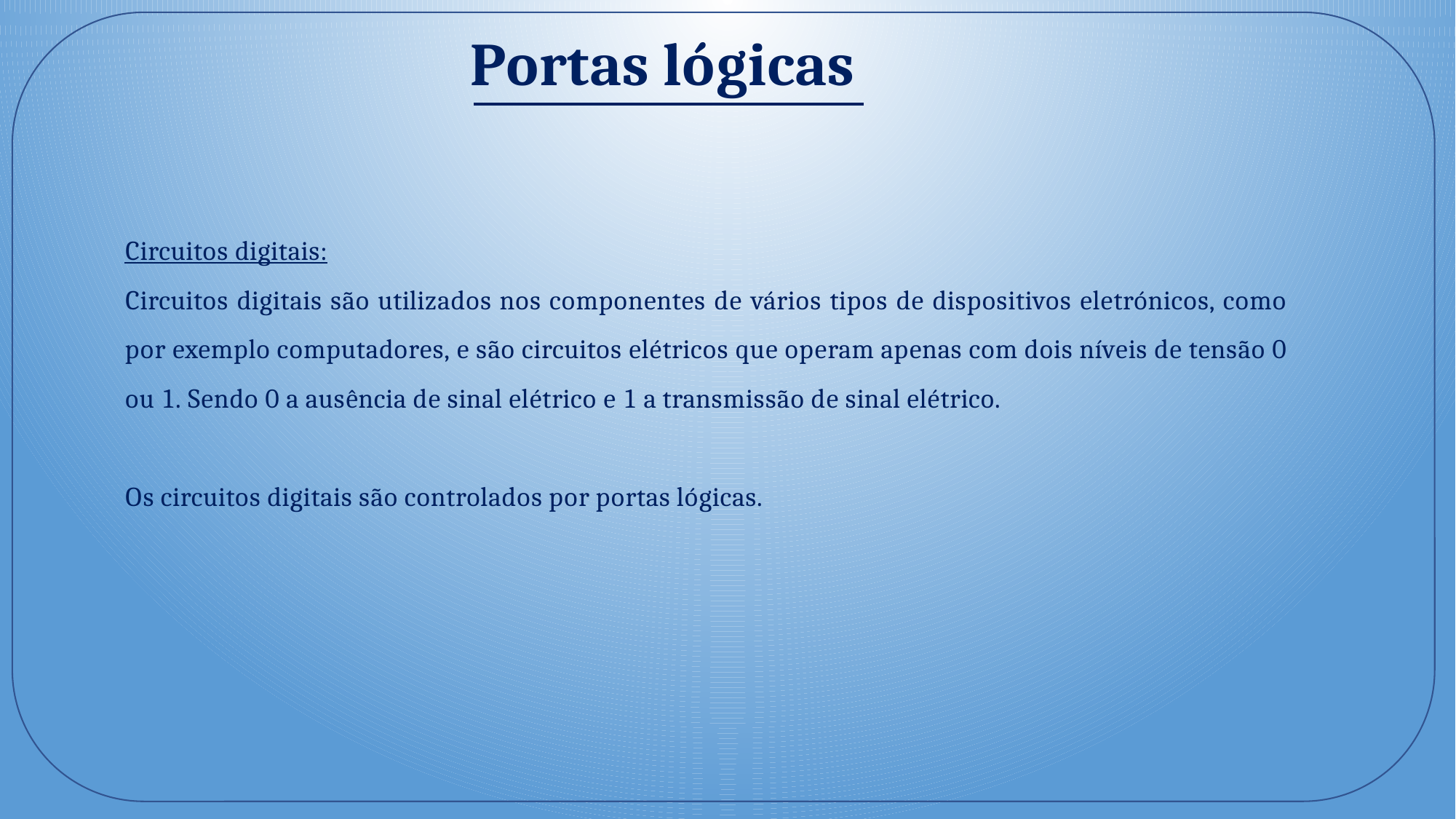

Portas lógicas
Circuitos digitais:
Circuitos digitais são utilizados nos componentes de vários tipos de dispositivos eletrónicos, como por exemplo computadores, e são circuitos elétricos que operam apenas com dois níveis de tensão 0 ou 1. Sendo 0 a ausência de sinal elétrico e 1 a transmissão de sinal elétrico.

Os circuitos digitais são controlados por portas lógicas.